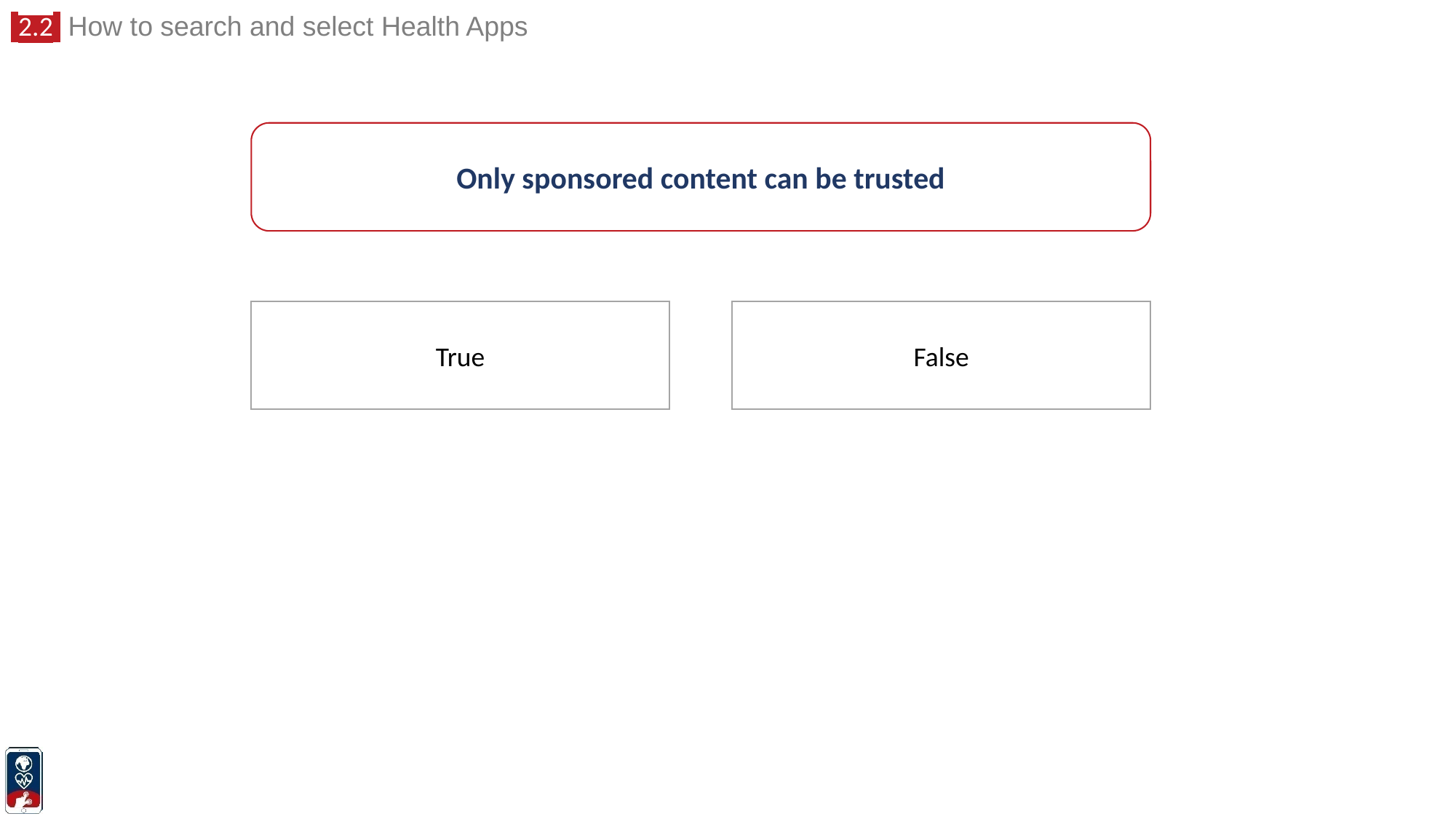

Only sponsored content can be trusted
True
False